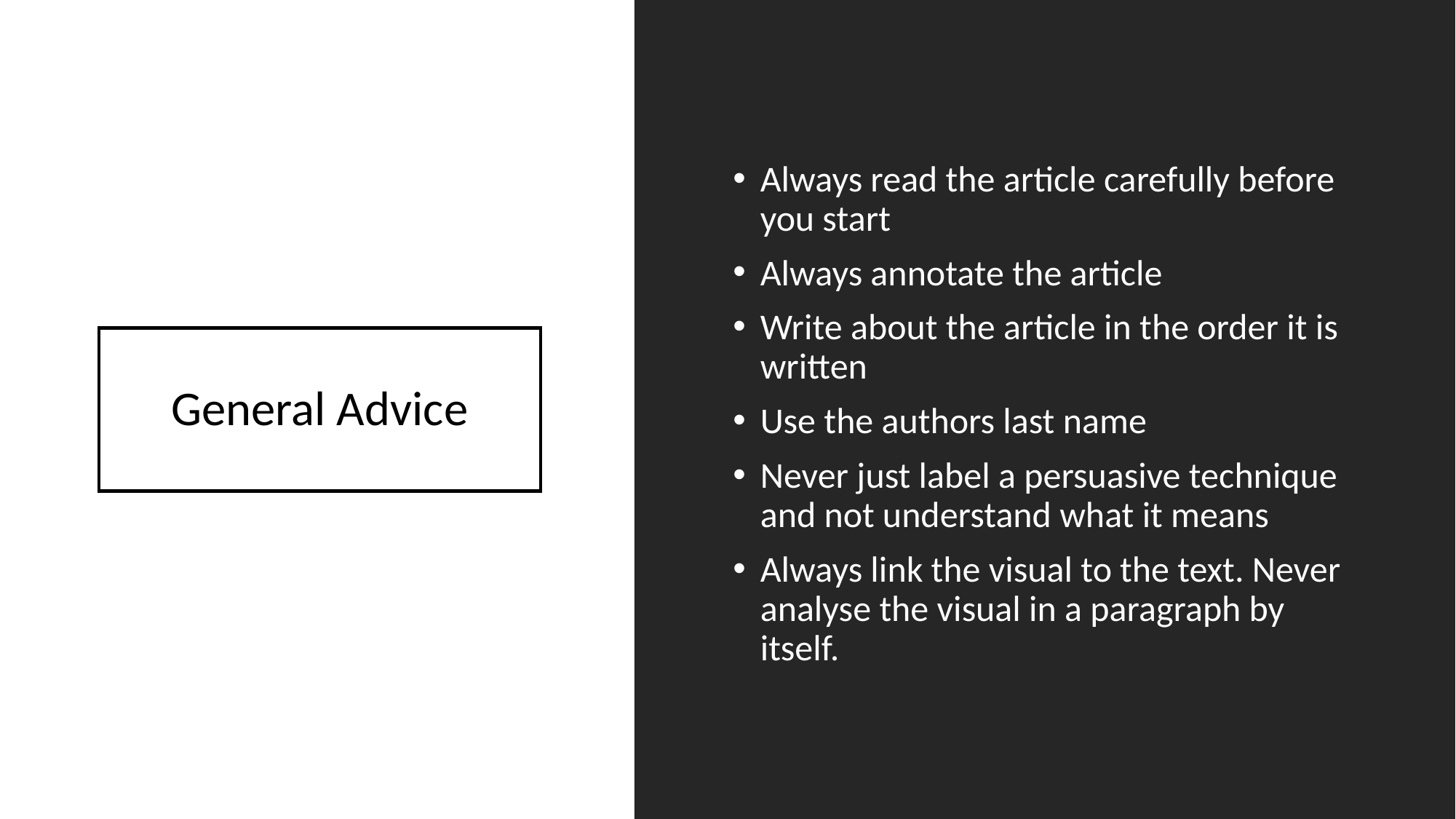

Always read the article carefully before you start
Always annotate the article
Write about the article in the order it is written
Use the authors last name
Never just label a persuasive technique and not understand what it means
Always link the visual to the text. Never analyse the visual in a paragraph by itself.

# General Advice